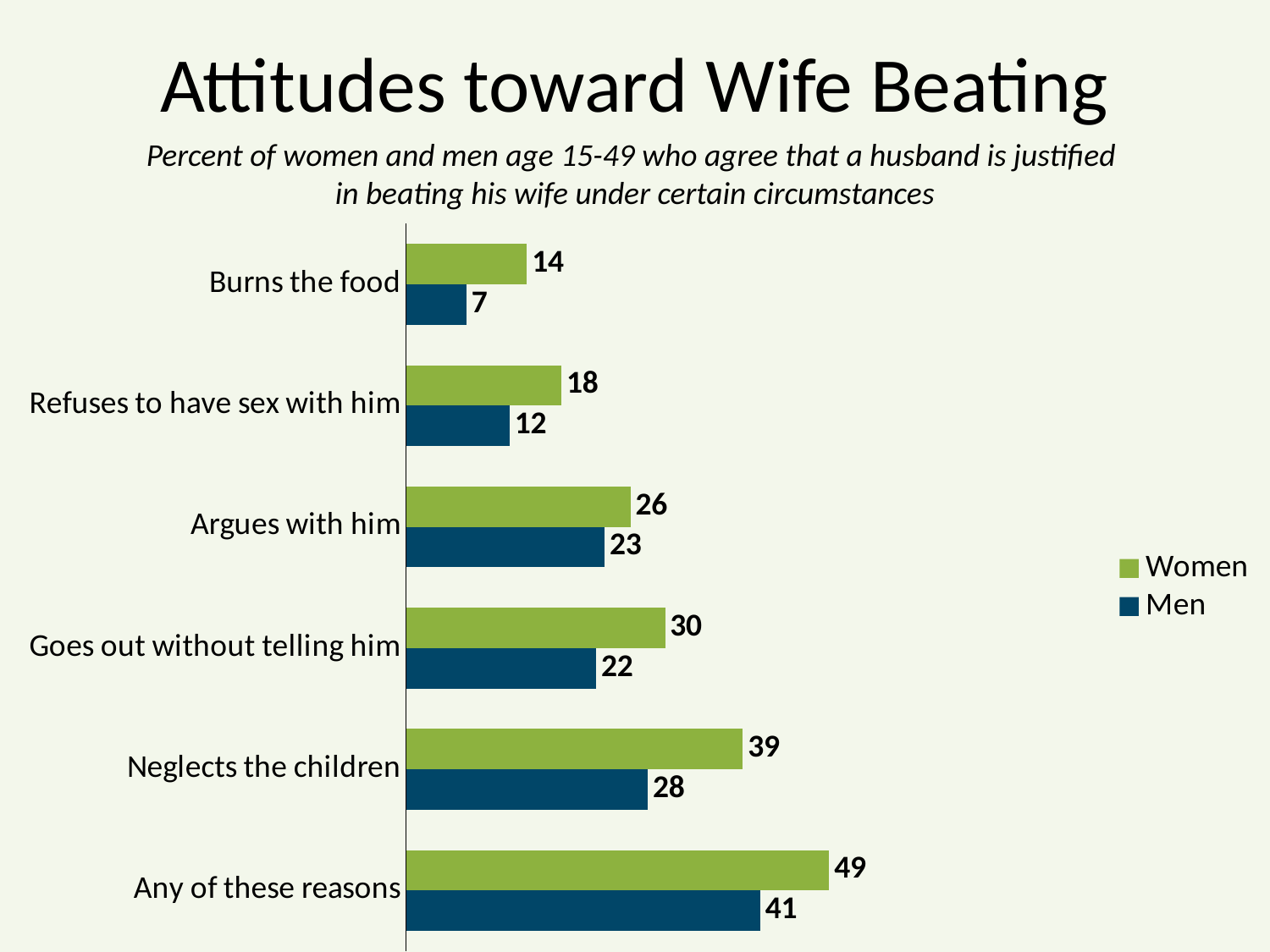

# Attitudes toward Wife Beating
Percent of women and men age 15-49 who agree that a husband is justified
in beating his wife under certain circumstances

### Chart

| Category | Men | Women |
|---|---|---|
| Any of these reasons | 41.0 | 49.0 |
| Neglects the children | 28.0 | 39.0 |
| Goes out without telling him | 22.0 | 30.0 |
| Argues with him | 23.0 | 26.0 |
| Refuses to have sex with him | 12.0 | 18.0 |
| Burns the food | 7.0 | 14.0 |